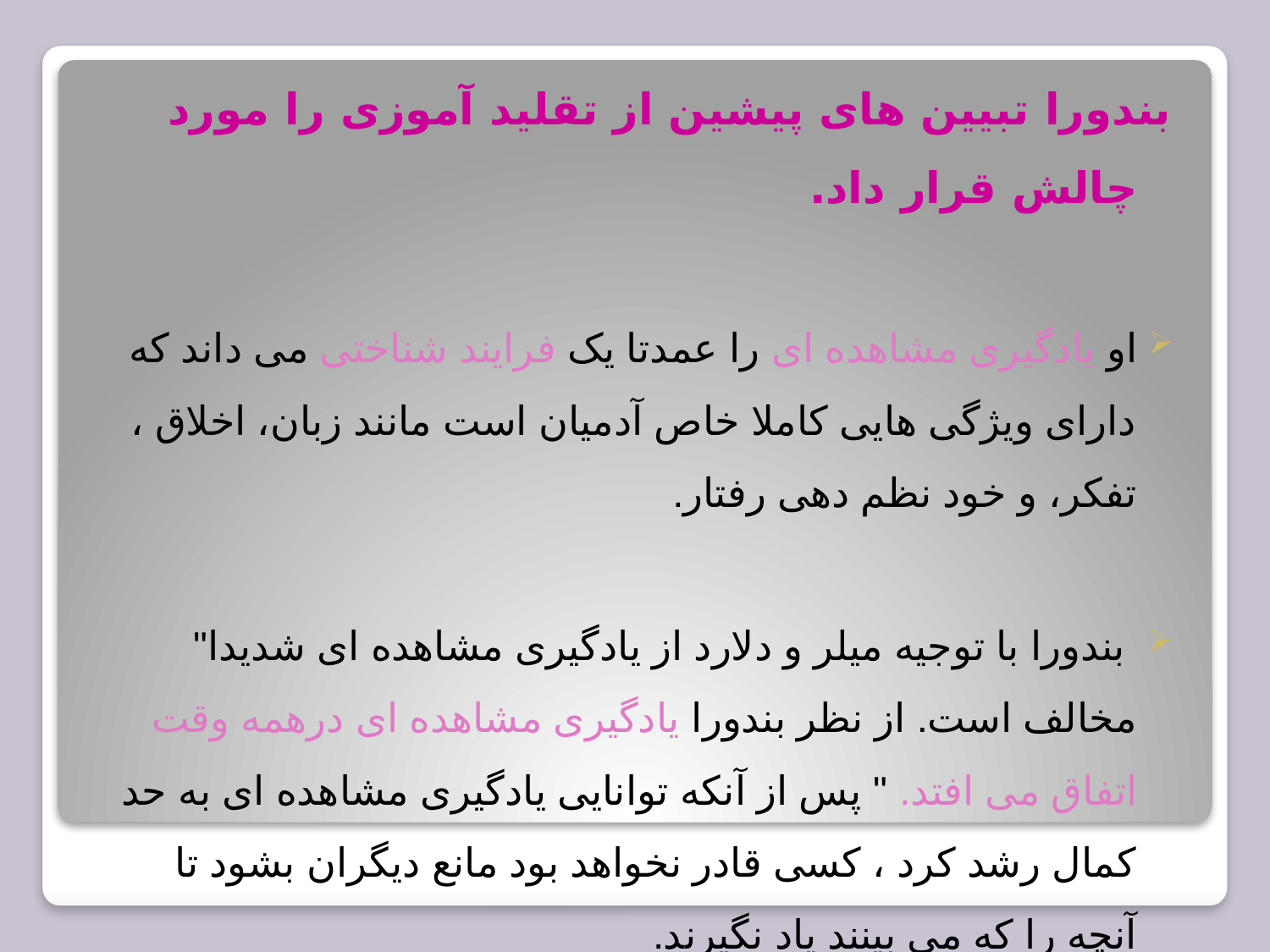

بندورا تبیین های پیشین از تقلید آموزی را مورد چالش قرار داد.

او یادگیری مشاهده ای را عمدتا یک فرایند شناختی می داند که دارای ویژگی هایی کاملا خاص آدمیان است مانند زبان، اخلاق ، تفکر، و خود نظم دهی رفتار.

 بندورا با توجیه میلر و دلارد از یادگیری مشاهده ای شدیدا" مخالف است. از نظر بندورا یادگیری مشاهده ای درهمه وقت اتفاق می افتد. " پس از آنکه توانایی یادگیری مشاهده ای به حد کمال رشد کرد ، کسی قادر نخواهد بود مانع دیگران بشود تا آنچه را که می بینند یاد نگیرند.